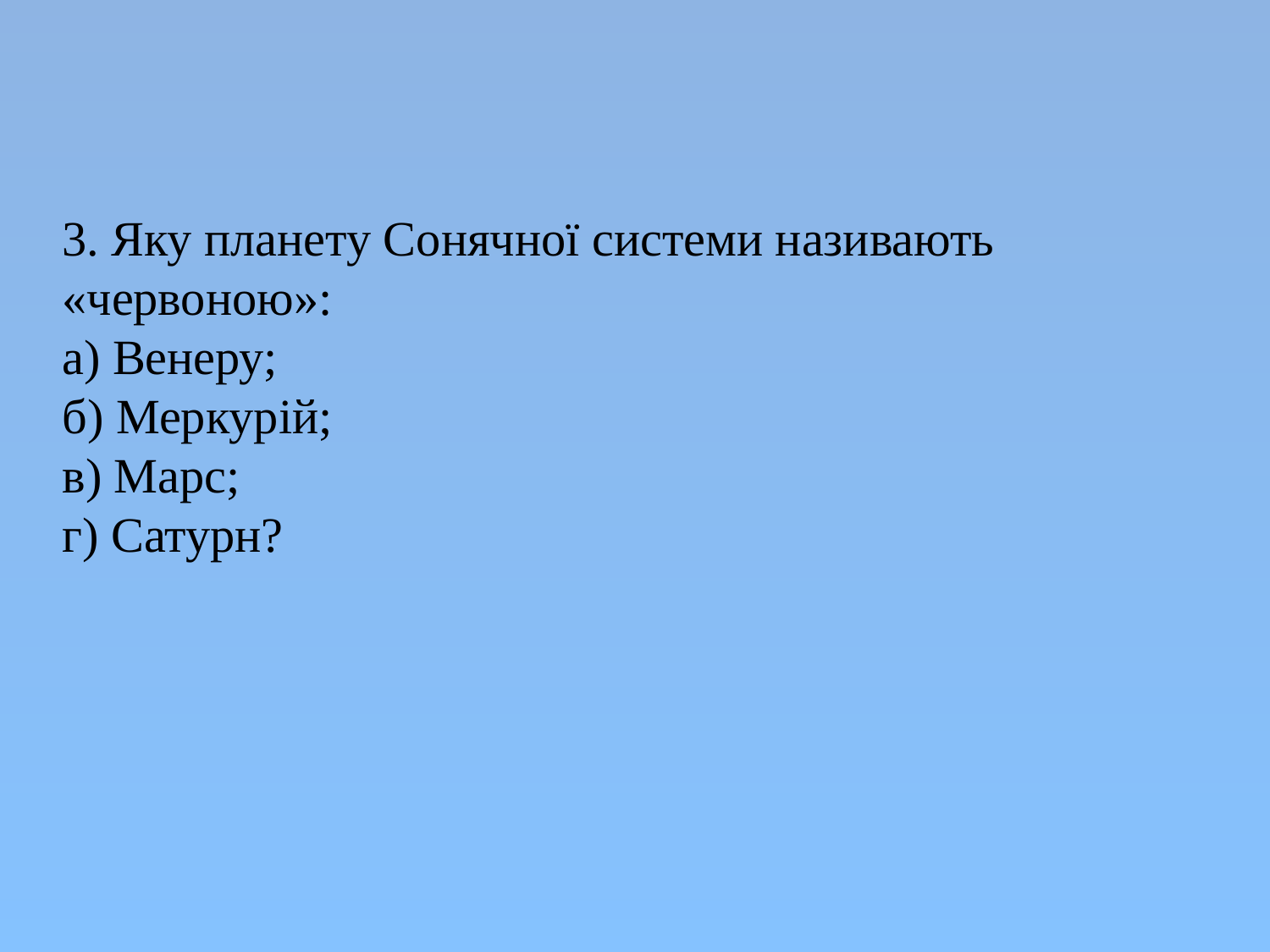

3. Яку планету Сонячної системи називають «червоною»:
а) Венеру;
б) Меркурій;
в) Марс;
г) Сатурн?